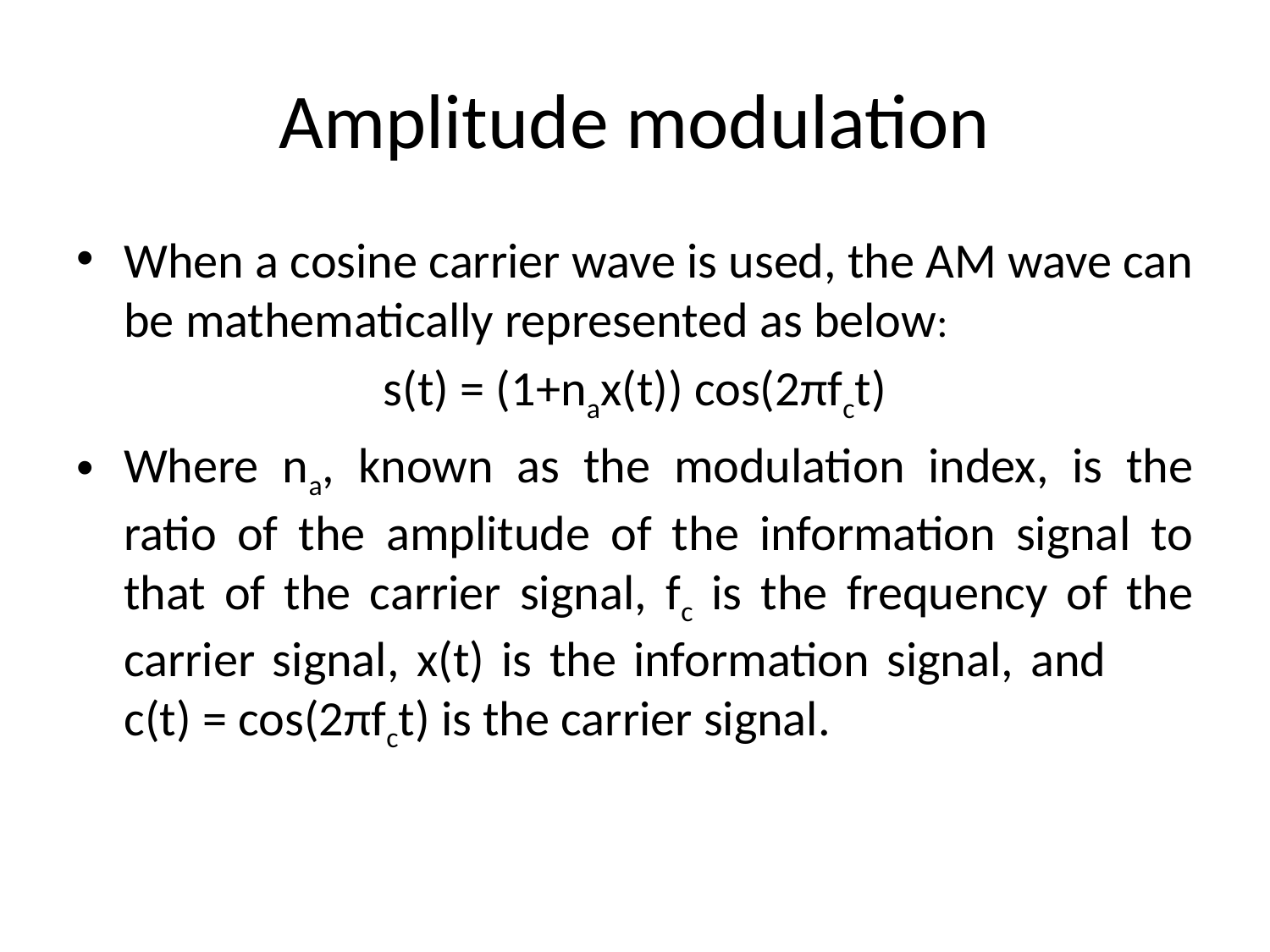

# Amplitude modulation
When a cosine carrier wave is used, the AM wave can be mathematically represented as below:
s(t) = (1+nax(t)) cos(2πfct)
Where na, known as the modulation index, is the ratio of the amplitude of the information signal to that of the carrier signal, fc is the frequency of the carrier signal, x(t) is the information signal, and      c(t) = cos(2πfct) is the carrier signal.